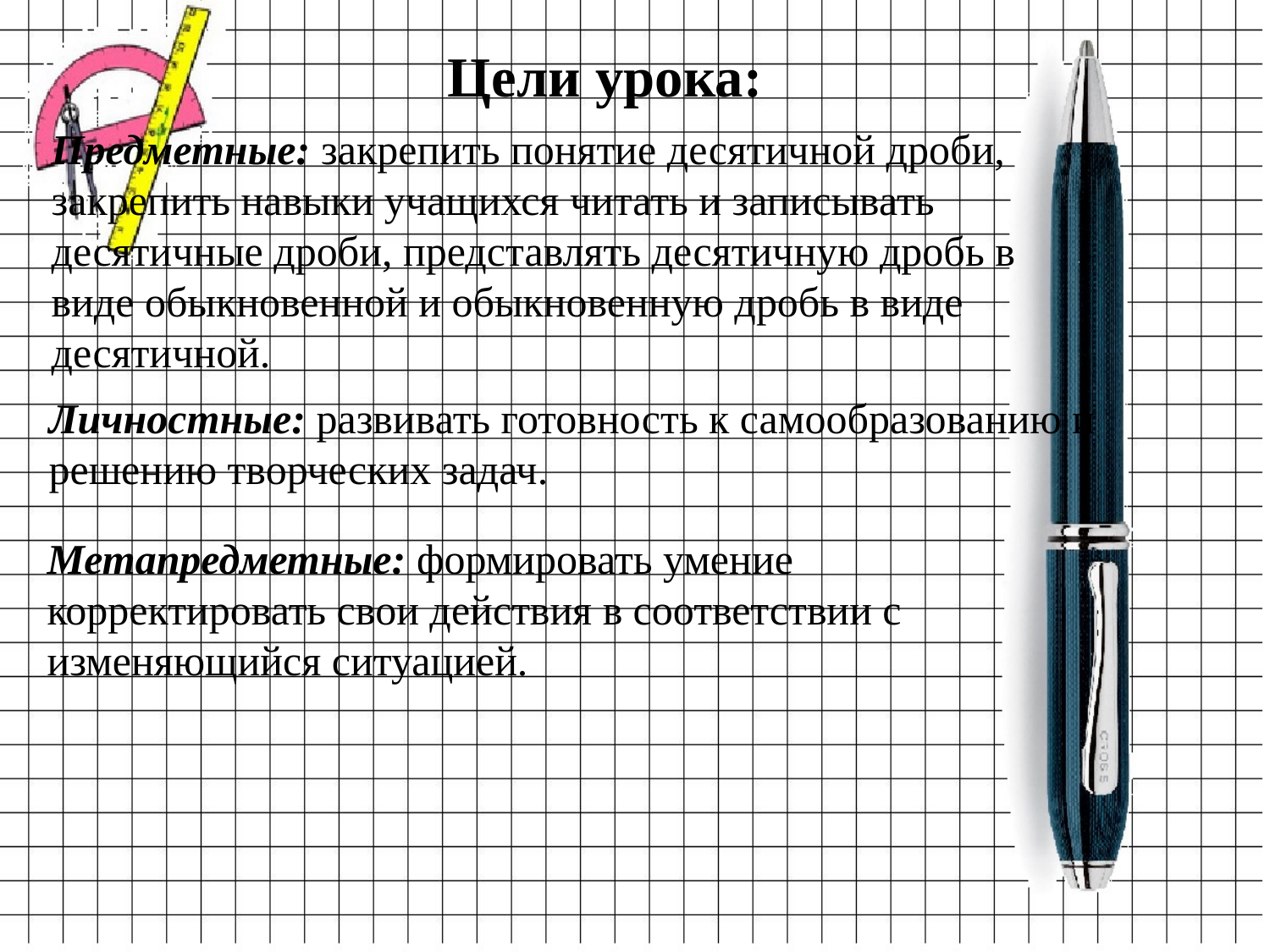

# Цели урока:
Предметные: закрепить понятие десятичной дроби, закрепить навыки учащихся читать и записывать десятичные дроби, представлять десятичную дробь в виде обыкновенной и обыкновенную дробь в виде десятичной.
Личностные: развивать готовность к самообразованию и решению творческих задач.
Метапредметные: формировать умение корректировать свои действия в соответствии с изменяющийся ситуацией.